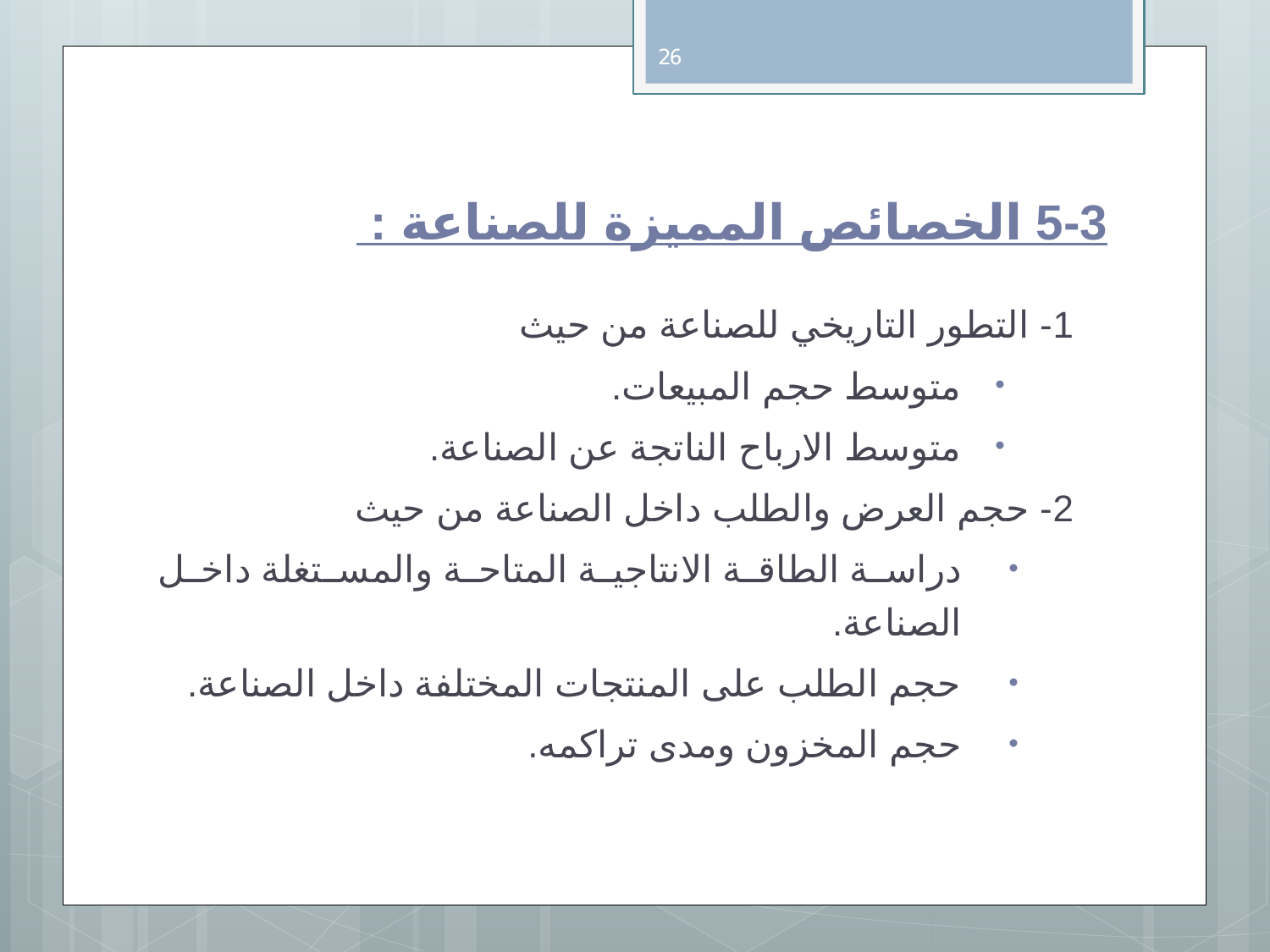

26
# 5-3 الخصائص المميزة للصناعة :
1- التطور التاريخي للصناعة من حيث
متوسط حجم المبيعات.
متوسط الارباح الناتجة عن الصناعة.
2- حجم العرض والطلب داخل الصناعة من حيث
دراسة الطاقة الانتاجية المتاحة والمستغلة داخل الصناعة.
حجم الطلب على المنتجات المختلفة داخل الصناعة.
حجم المخزون ومدى تراكمه.